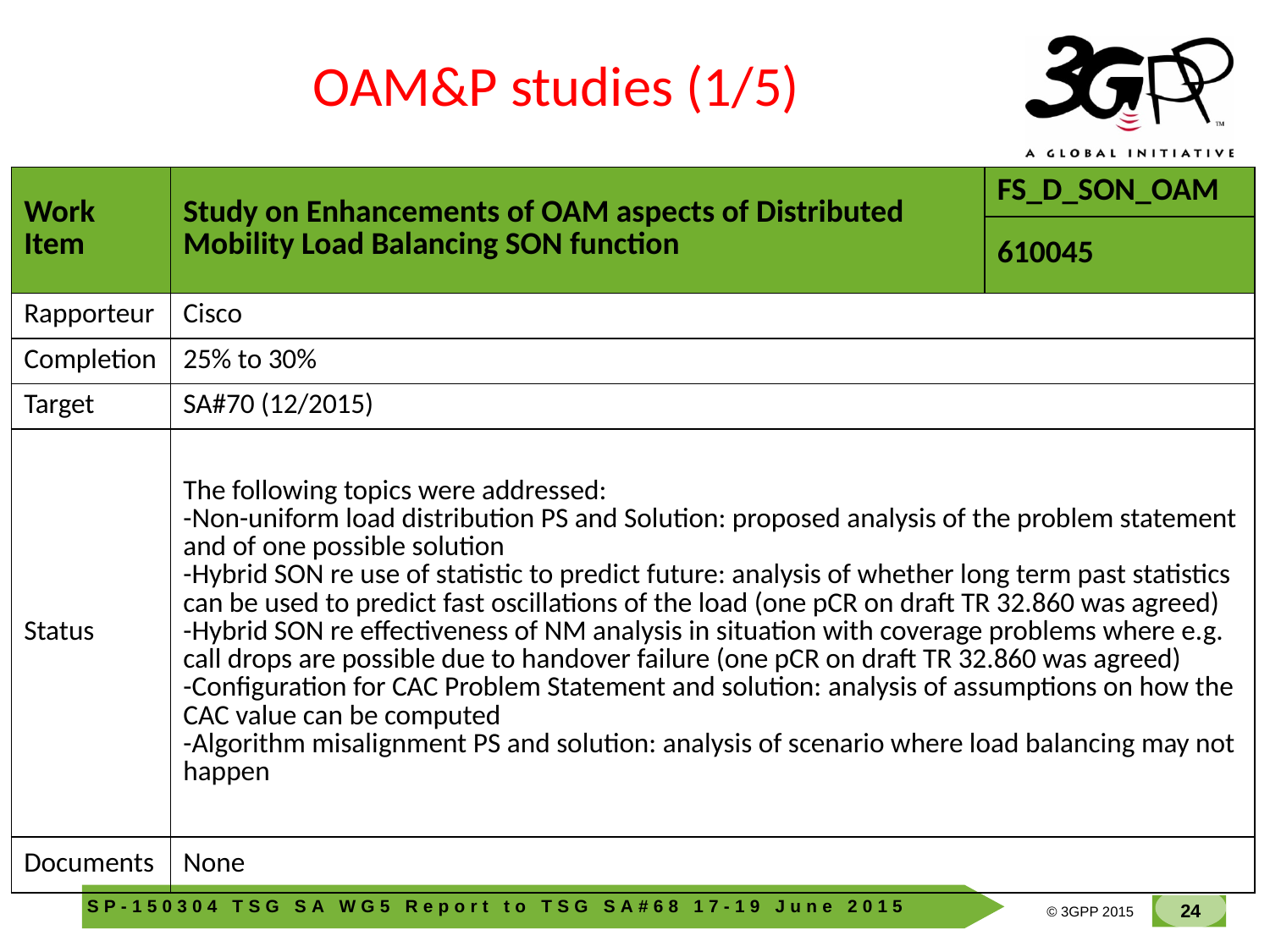

OAM&P studies (1/5)
| Work Item | Study on Enhancements of OAM aspects of Distributed Mobility Load Balancing SON function | FS\_D\_SON\_OAM |
| --- | --- | --- |
|  |  | 610045 |
| Rapporteur | Cisco |  |
| Completion | 25% to 30% |  |
| Target | SA#70 (12/2015) |  |
| Status | The following topics were addressed: -Non-uniform load distribution PS and Solution: proposed analysis of the problem statement and of one possible solution -Hybrid SON re use of statistic to predict future: analysis of whether long term past statistics can be used to predict fast oscillations of the load (one pCR on draft TR 32.860 was agreed) -Hybrid SON re effectiveness of NM analysis in situation with coverage problems where e.g. call drops are possible due to handover failure (one pCR on draft TR 32.860 was agreed) -Configuration for CAC Problem Statement and solution: analysis of assumptions on how the CAC value can be computed -Algorithm misalignment PS and solution: analysis of scenario where load balancing may not happen |  |
| Documents | None |  |